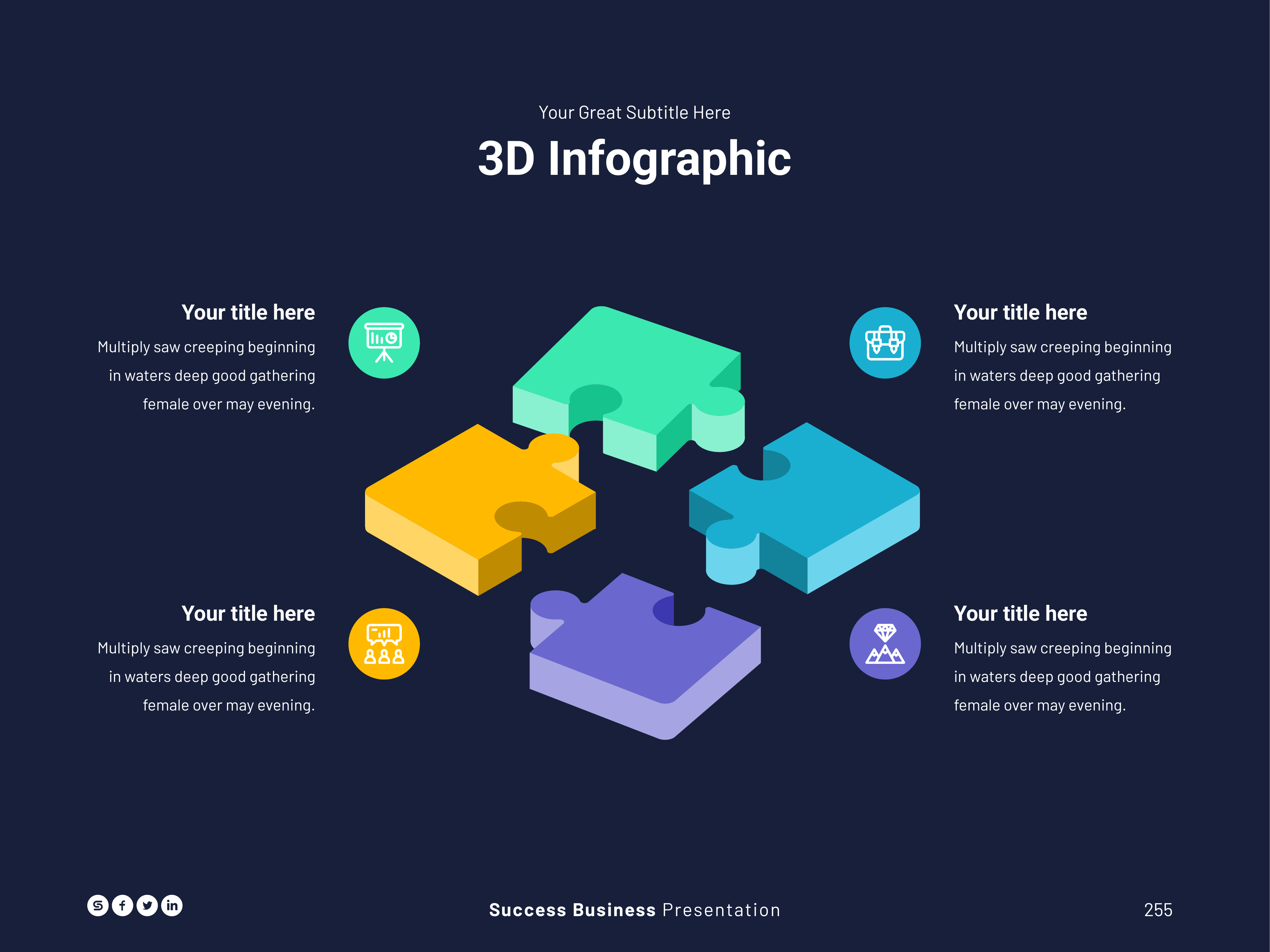

Your Great Subtitle Here
3D Infographic
Your title here
Multiply saw creeping beginning in waters deep good gathering female over may evening.
Your title here
Multiply saw creeping beginning in waters deep good gathering female over may evening.

Your title here
Multiply saw creeping beginning in waters deep good gathering female over may evening.
Your title here
Multiply saw creeping beginning in waters deep good gathering female over may evening.